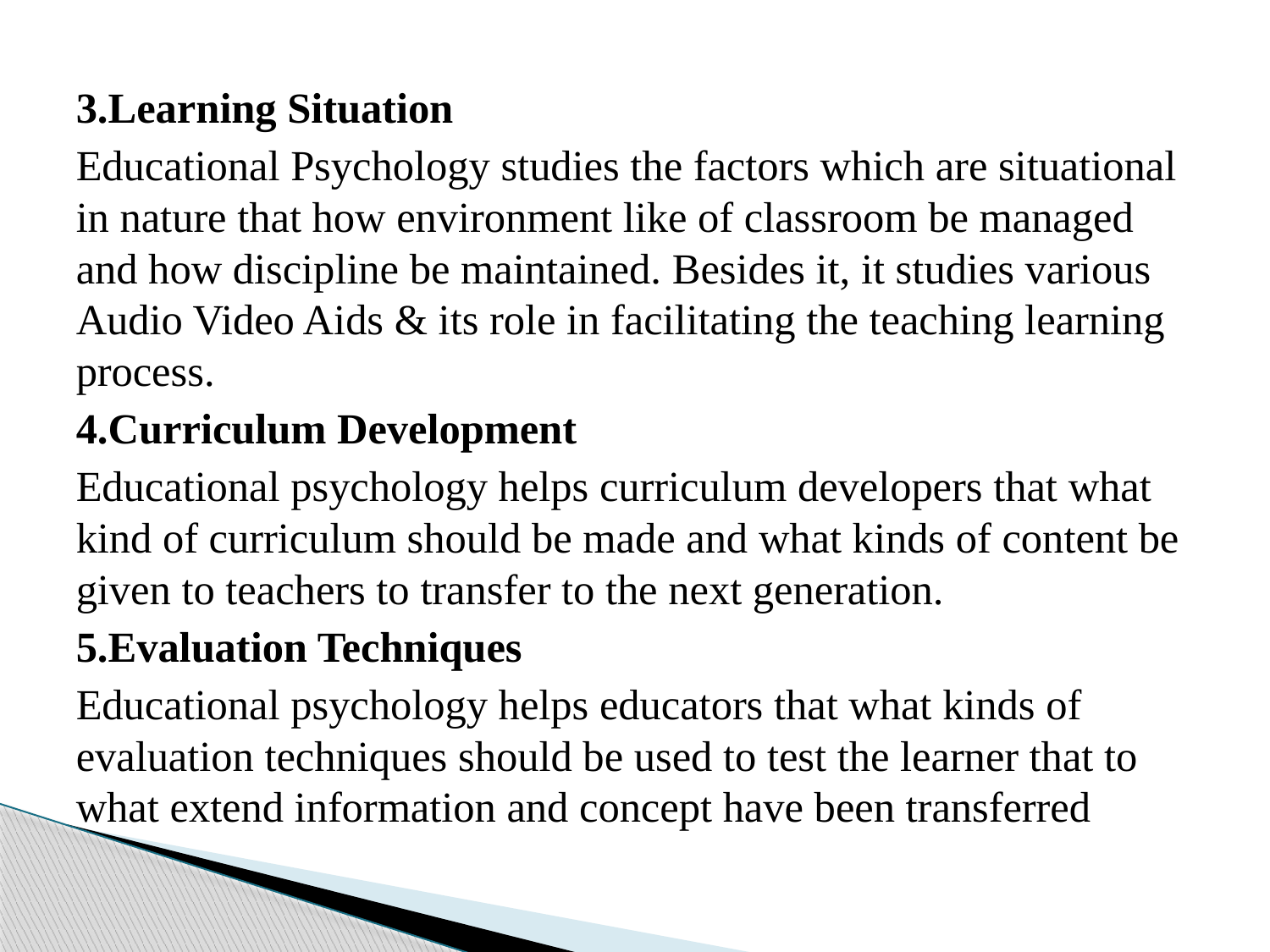

3.Learning Situation
Educational Psychology studies the factors which are situational in nature that how environment like of classroom be managed and how discipline be maintained. Besides it, it studies various Audio Video Aids & its role in facilitating the teaching learning process.
4.Curriculum Development
Educational psychology helps curriculum developers that what kind of curriculum should be made and what kinds of content be given to teachers to transfer to the next generation.
5.Evaluation Techniques
Educational psychology helps educators that what kinds of evaluation techniques should be used to test the learner that to what extend information and concept have been transferred